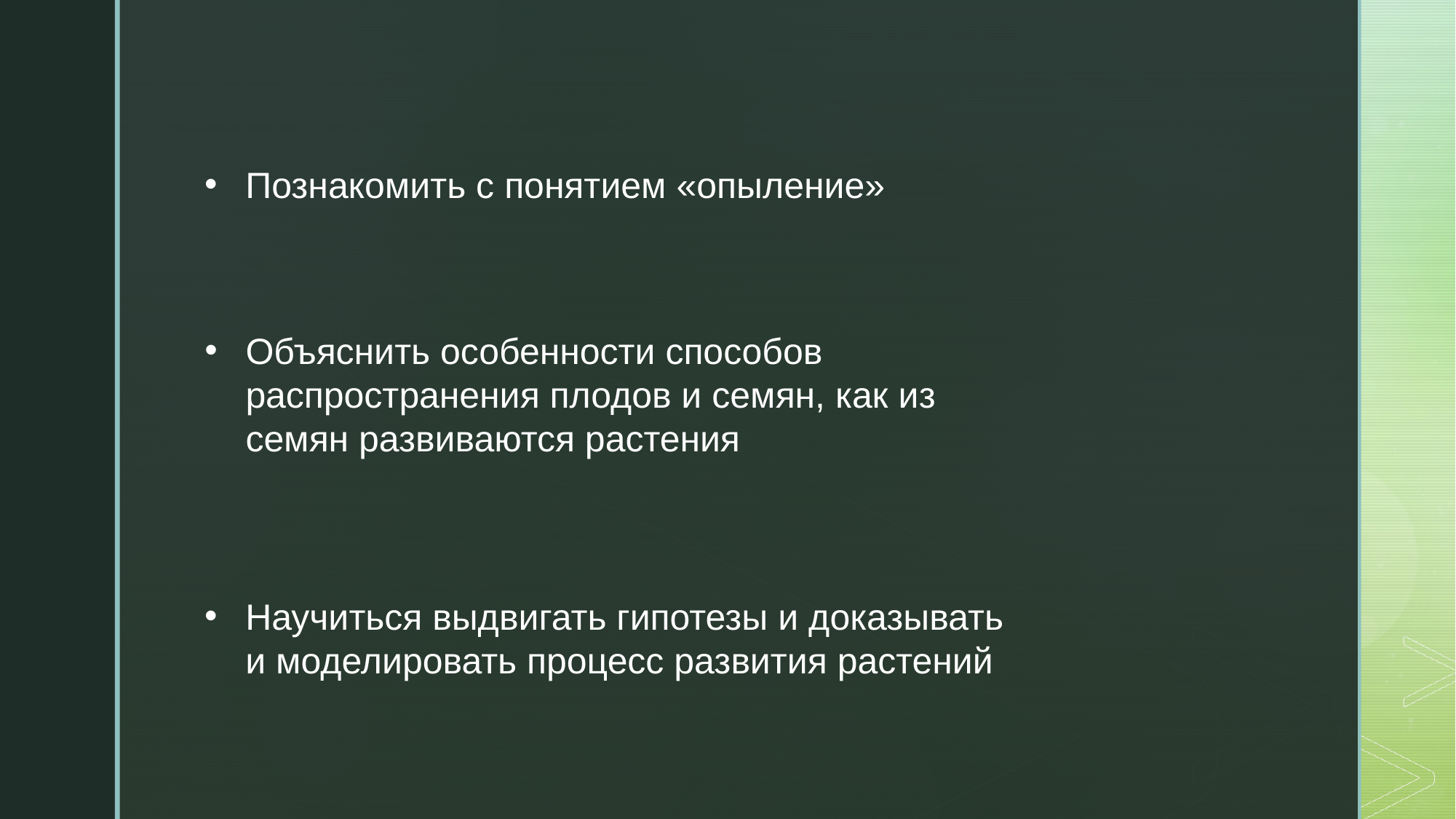

Познакомить с понятием «опыление»
Объяснить особенности способов распространения плодов и семян, как из семян развиваются растения
Научиться выдвигать гипотезы и доказывать и моделировать процесс развития растений